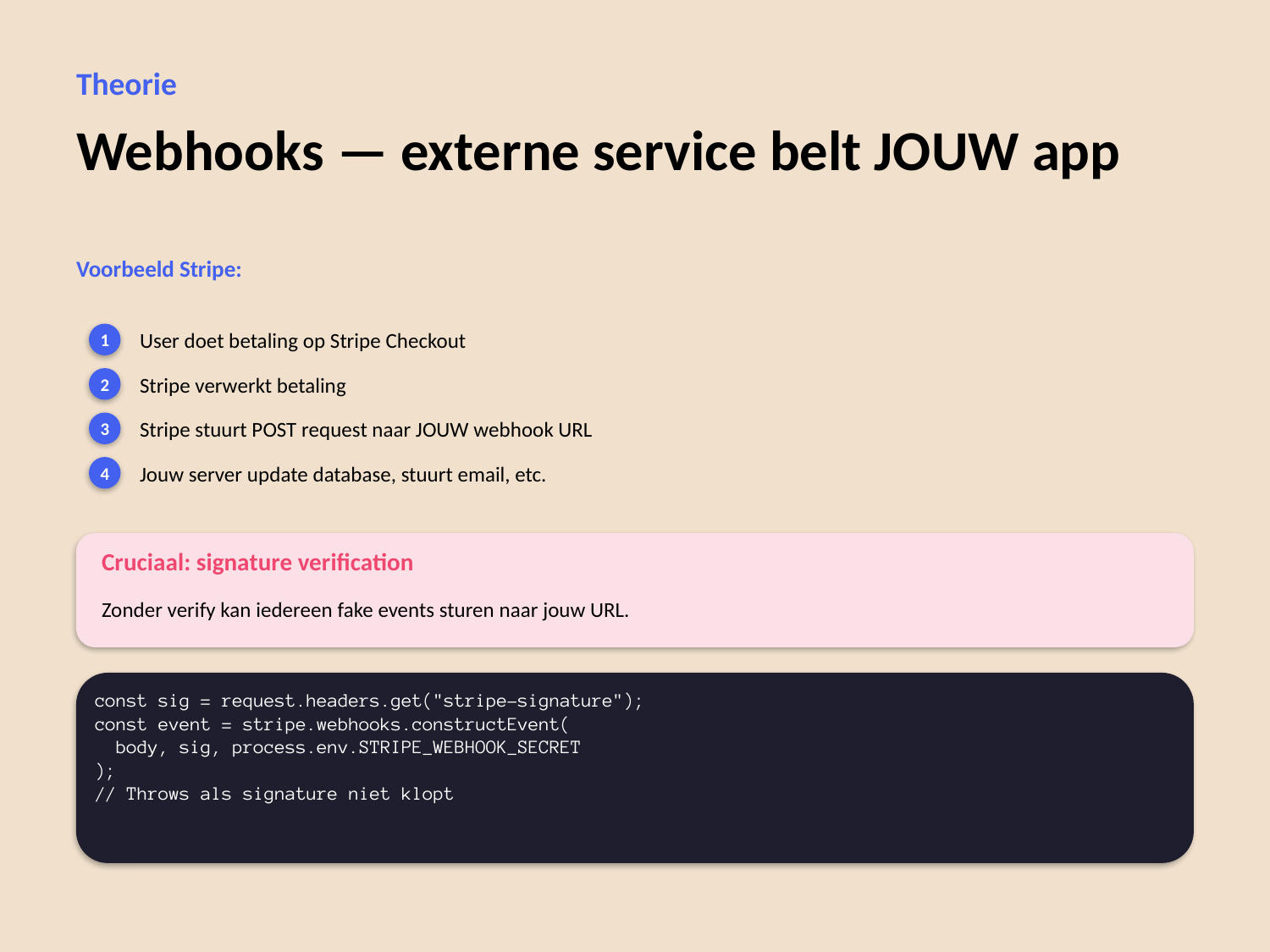

Theorie
Webhooks — externe service belt JOUW app
Voorbeeld Stripe:
User doet betaling op Stripe Checkout

1
Stripe verwerkt betaling

2
Stripe stuurt POST request naar JOUW webhook URL

3
Jouw server update database, stuurt email, etc.

4

Cruciaal: signature verification
Zonder verify kan iedereen fake events sturen naar jouw URL.

const sig = request.headers.get("stripe-signature");
const event = stripe.webhooks.constructEvent(
  body, sig, process.env.STRIPE_WEBHOOK_SECRET
);
// Throws als signature niet klopt